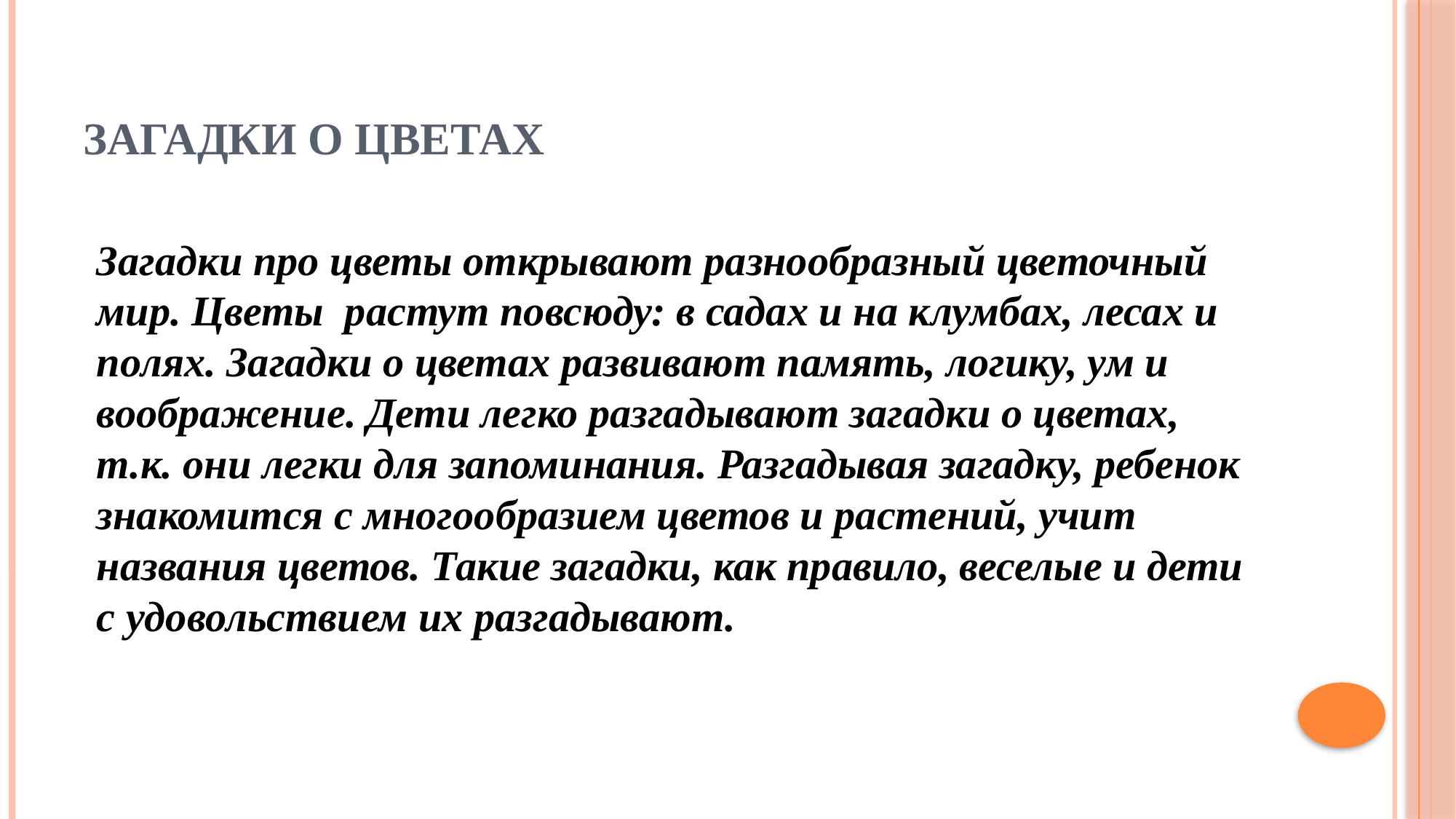

# Загадки о цветах
Загадки про цветы открывают разнообразный цветочный мир. Цветы  растут повсюду: в садах и на клумбах, лесах и полях. Загадки о цветах развивают память, логику, ум и воображение. Дети легко разгадывают загадки о цветах, т.к. они легки для запоминания. Разгадывая загадку, ребенок знакомится с многообразием цветов и растений, учит названия цветов. Такие загадки, как правило, веселые и дети с удовольствием их разгадывают.